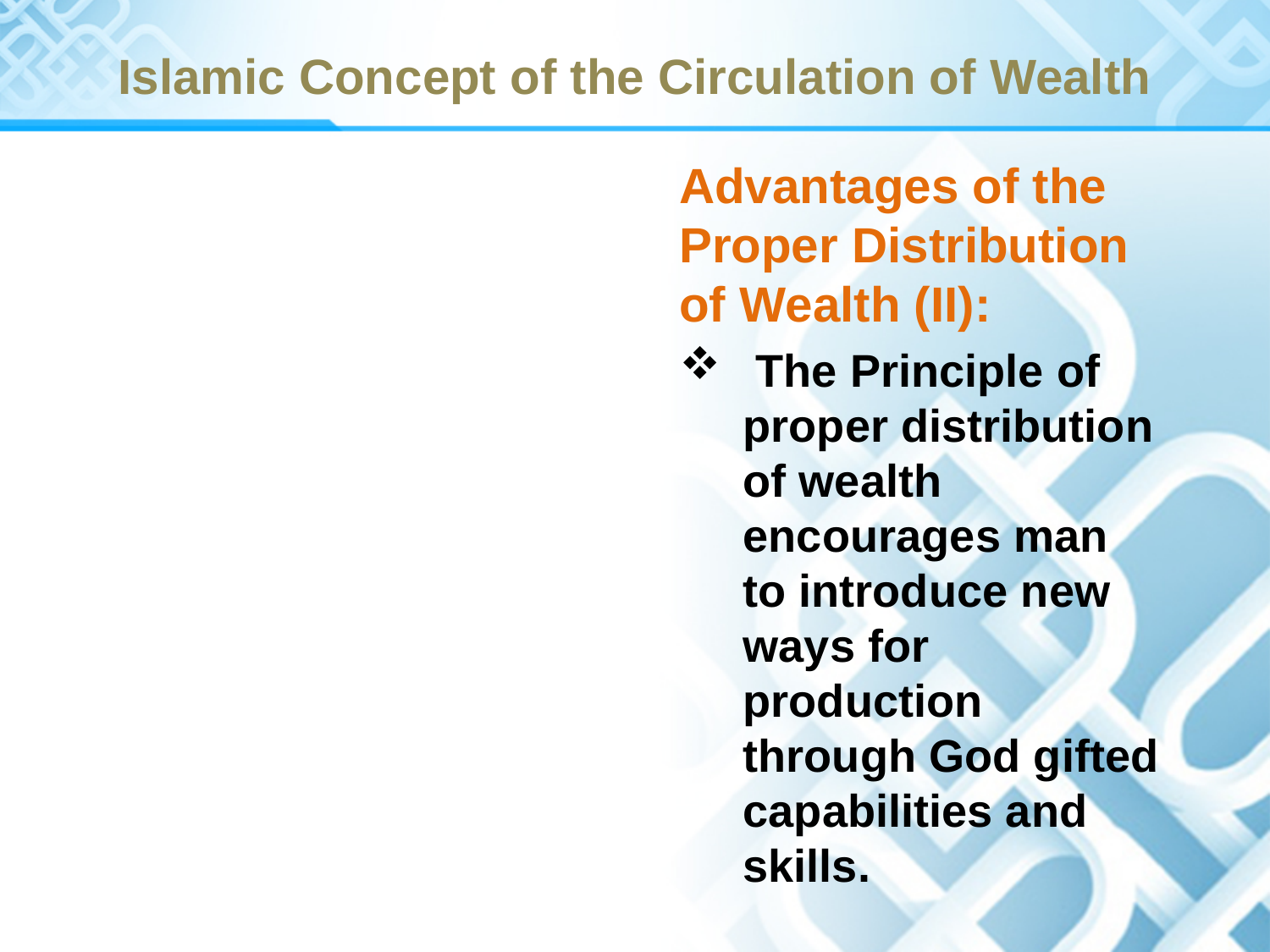

# Islamic Concept of the Circulation of Wealth
Advantages of the Proper Distribution of Wealth (II):
 The Principle of proper distribution of wealth encourages man to introduce new ways for production through God gifted capabilities and skills.